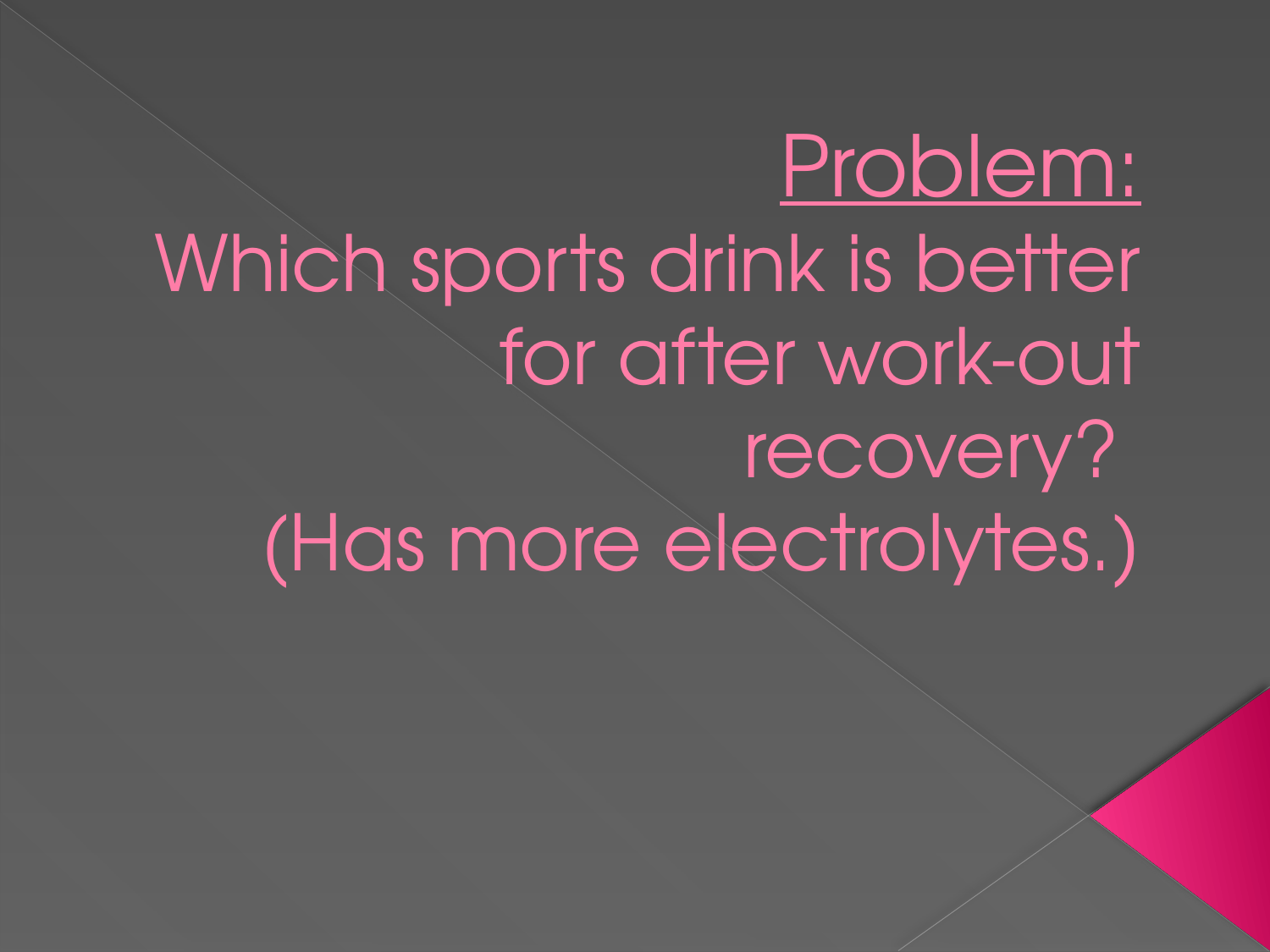

# Problem: Which sports drink is better for after work-out recovery? (Has more electrolytes.)